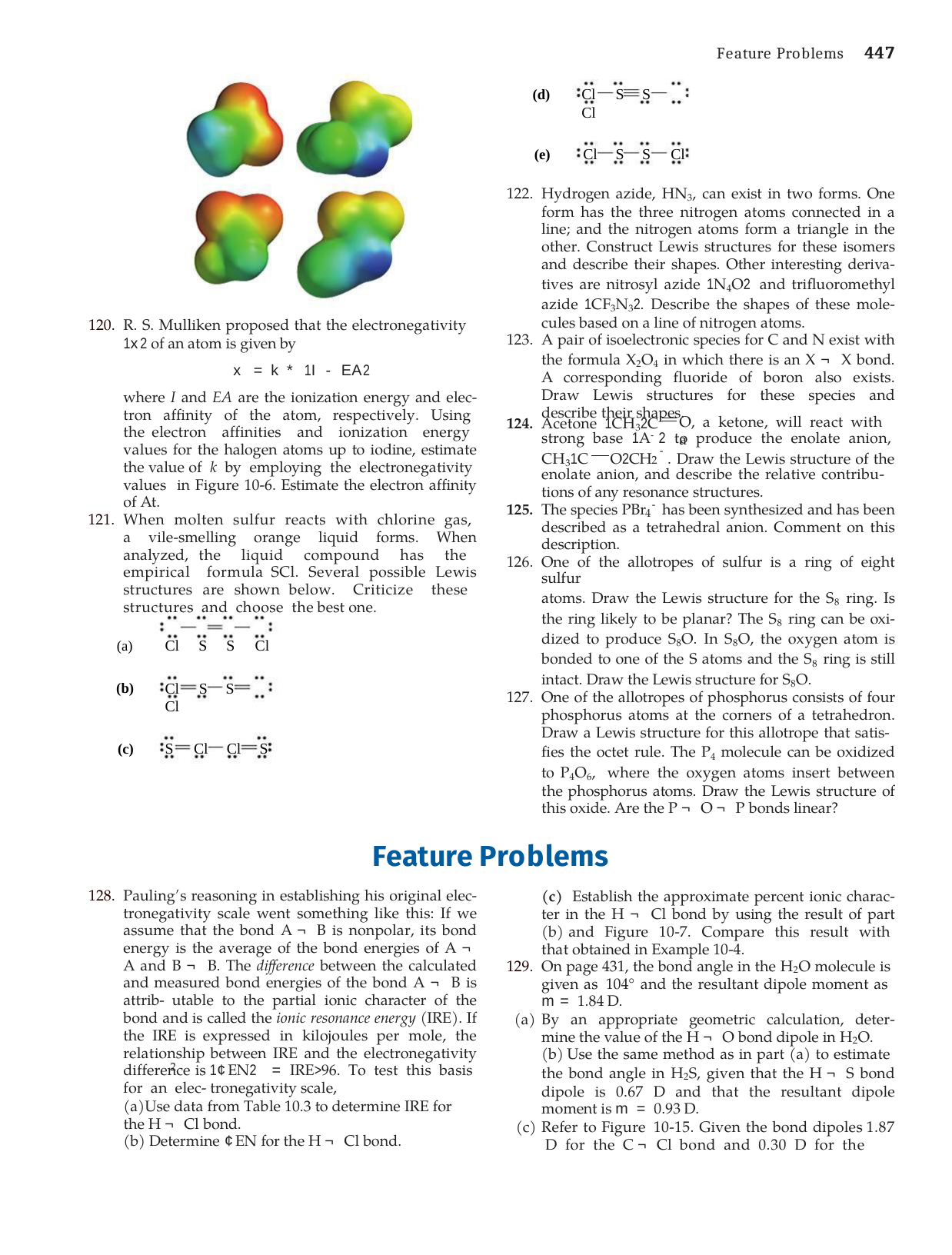

Feature Problems	447
Cl	S	S	Cl
(d)
(e)	Cl	S	S	Cl
Hydrogen azide, HN3, can exist in two forms. One form has the three nitrogen atoms connected in a line; and the nitrogen atoms form a triangle in the other. Construct Lewis structures for these isomers and describe their shapes. Other interesting deriva- tives are nitrosyl azide 1N4O2  and trifluoromethyl azide 1CF3N32. Describe the shapes of these mole- cules based on a line of nitrogen atoms.
A pair of isoelectronic species for C and N exist with the formula X2O4 in which there is an X ¬ X bond. A corresponding fluoride of boron also exists. Draw Lewis structures for these species and describe their shapes.
R. S. Mulliken proposed that the electronegativity
1x2 of an atom is given by
x  =  k  *  1I  -  EA2
where I and EA are the ionization energy and elec- tron  affinity  of  the  atom,  respectively.  Using  the electron  affinities  and  ionization  energy  values for the halogen atoms up to iodine, estimate the value of  k  by  employing  the  electronegativity  values  in Figure 10-6. Estimate the electron affinity of At.
When  molten  sulfur  reacts  with  chlorine  gas,  a vile-smelling orange liquid forms. When analyzed, the  liquid  compound  has  the  empirical  formula SCl. Several possible Lewis structures are shown below.  Criticize  these  structures  and  choose  the best one.

Cl     S     S     Cl
124.  Acetone  1CH32C
O,  a  ketone,  will  react  with  a

strong  base  1A-2  to  produce  the  enolate  anion,
      	-
CH31C	O2CH                      . Draw the Lewis structure of the
2
enolate anion, and describe the relative contribu- tions of any resonance structures.
-
125.  The species PBr                             has been synthesized and has been
4
described as a tetrahedral anion. Comment on this description.
One of the allotropes of sulfur is a ring of eight sulfur
atoms. Draw the Lewis structure for the S8  ring. Is the ring likely to be planar? The S8  ring can be oxi- dized to produce S8O. In S8O, the oxygen atom is bonded to one of the S atoms and the S8  ring is still intact. Draw the Lewis structure for S8O.
One of the allotropes of phosphorus consists of four phosphorus atoms at the corners of a tetrahedron. Draw a Lewis structure for this allotrope that satis-
fies the octet rule. The P4 molecule can be oxidized to P4O6,  where the oxygen atoms insert between the phosphorus atoms. Draw the Lewis structure of this oxide. Are the P ¬ O ¬ P bonds linear?
Cl	S	S	Cl
(b)
S	Cl	Cl	S
(c)
Feature Problems
Pauling s reasoning in establishing his original elec- tronegativity scale went something like this: If we assume that the bond A ¬ B is nonpolar, its bond energy is the average of the bond energies of A ¬ A and B ¬ B. The difference between the calculated and measured bond energies of the bond A ¬ B is attrib- utable to the partial ionic character of the bond and is called the ionic resonance energy (IRE). If the IRE is expressed in kilojoules per mole, the relationship between IRE and the electronegativity difference is 1¢EN2    =  IRE>96.  To  test  this  basis  for  an  elec- tronegativity scale,
Use data from Table 10.3 to determine IRE for the H ¬ Cl bond.
Determine ¢EN for the H ¬ Cl bond.
(c)  Establish the approximate percent ionic charac- ter in the H ¬ Cl bond by using the result of part (b) and  Figure  10-7.  Compare  this  result  with  that obtained in Example 10-4.
On page 431, the bond angle in the H2O molecule is given as  104° and the resultant dipole moment as
m  =  1.84 D.
By an appropriate geometric calculation, deter- mine the value of the H ¬ O bond dipole in H2O.
Use the same method as in part (a) to estimate
the bond angle in H2S, given that the H ¬ S bond dipole  is  0.67  D  and  that  the  resultant  dipole moment is m  =  0.93 D.
Refer to Figure  10-15. Given the bond dipoles 1.87  D  for  the  C ¬ Cl  bond  and  0.30  D  for  the

2